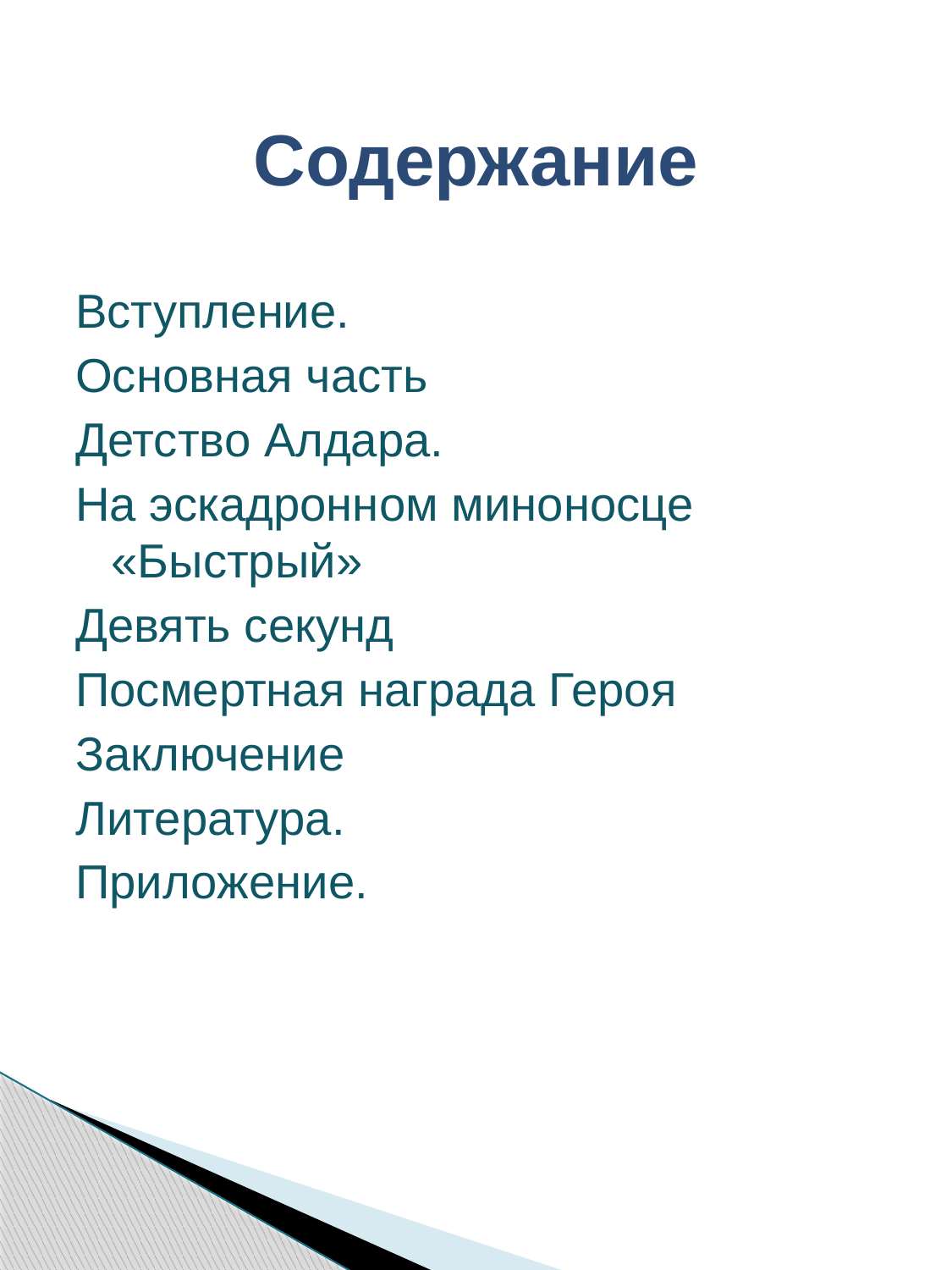

# Содержание
Вступление.
Основная часть
Детство Алдара.
На эскадронном миноносце «Быстрый»
Девять секунд
Посмертная награда Героя
Заключение
Литература.
Приложение.